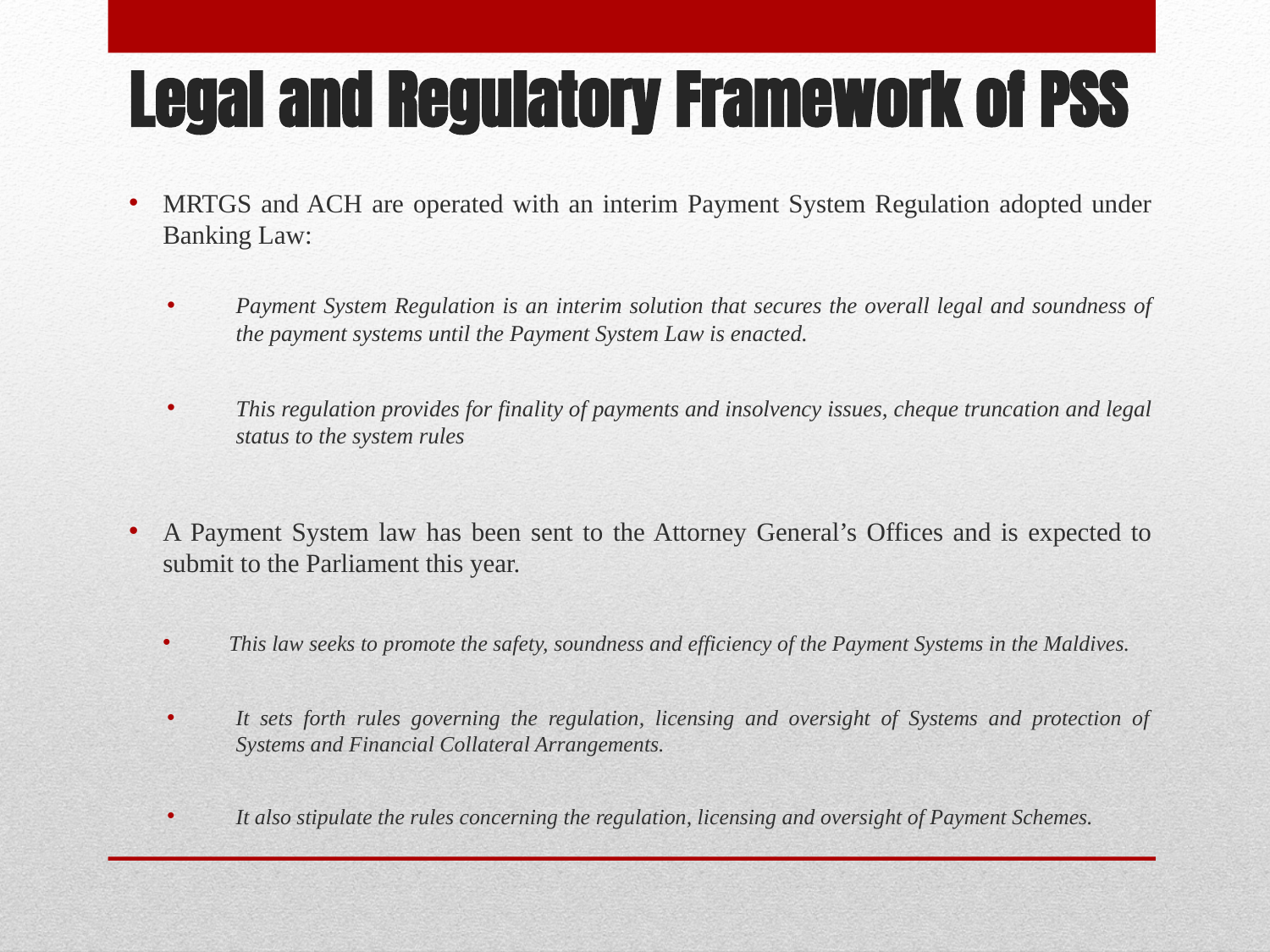

# Legal and Regulatory Framework of PSS
MRTGS and ACH are operated with an interim Payment System Regulation adopted under Banking Law:

Payment System Regulation is an interim solution that secures the overall legal and soundness of the payment systems until the Payment System Law is enacted.

This regulation provides for finality of payments and insolvency issues, cheque truncation and legal status to the system rules

A Payment System law has been sent to the Attorney General’s Offices and is expected to submit to the Parliament this year.

This law seeks to promote the safety, soundness and efficiency of the Payment Systems in the Maldives.

It sets forth rules governing the regulation, licensing and oversight of Systems and protection of Systems and Financial Collateral Arrangements.

It also stipulate the rules concerning the regulation, licensing and oversight of Payment Schemes.